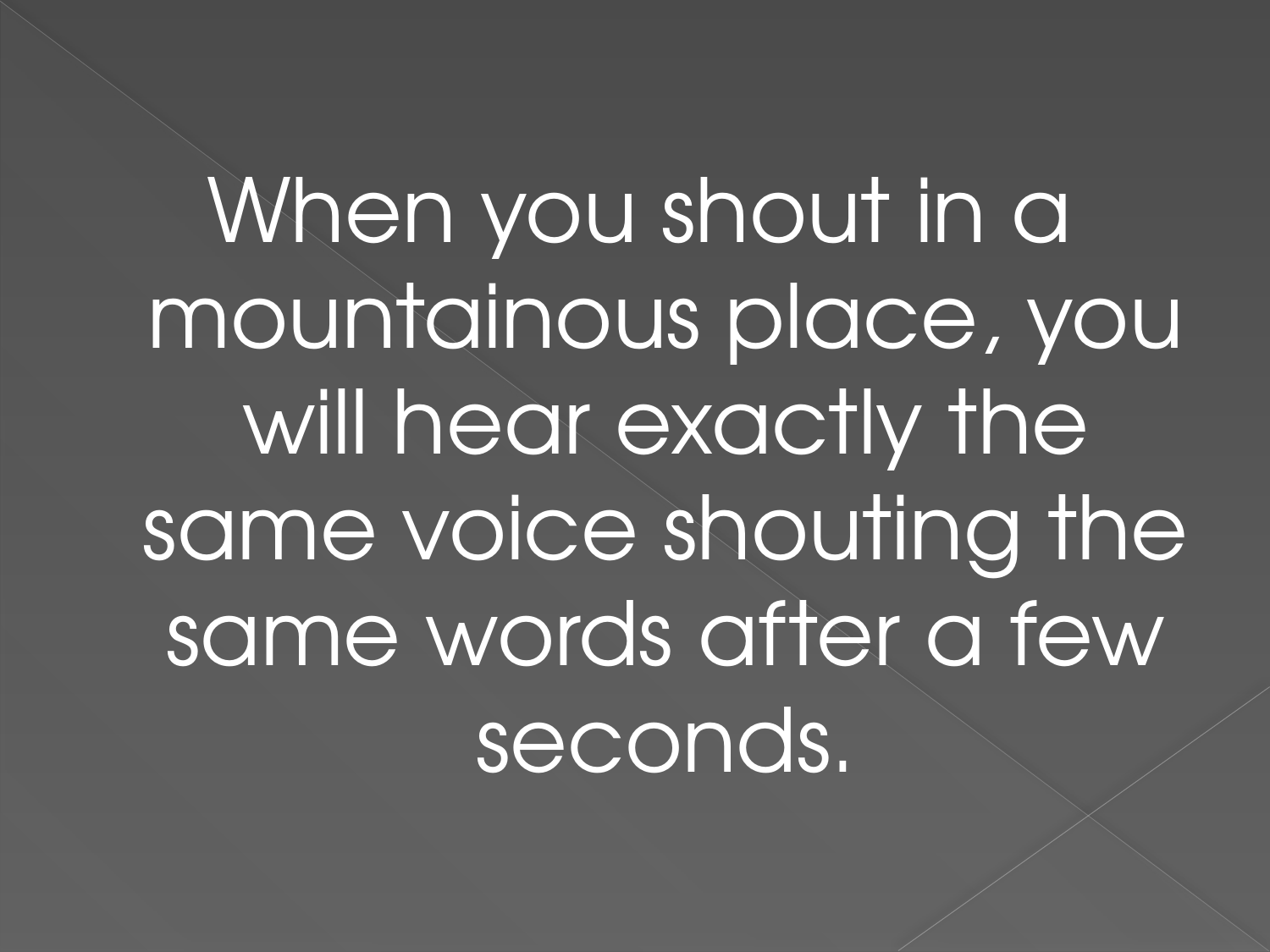

When you shout in a mountainous place, you will hear exactly the same voice shouting the same words after a few seconds.